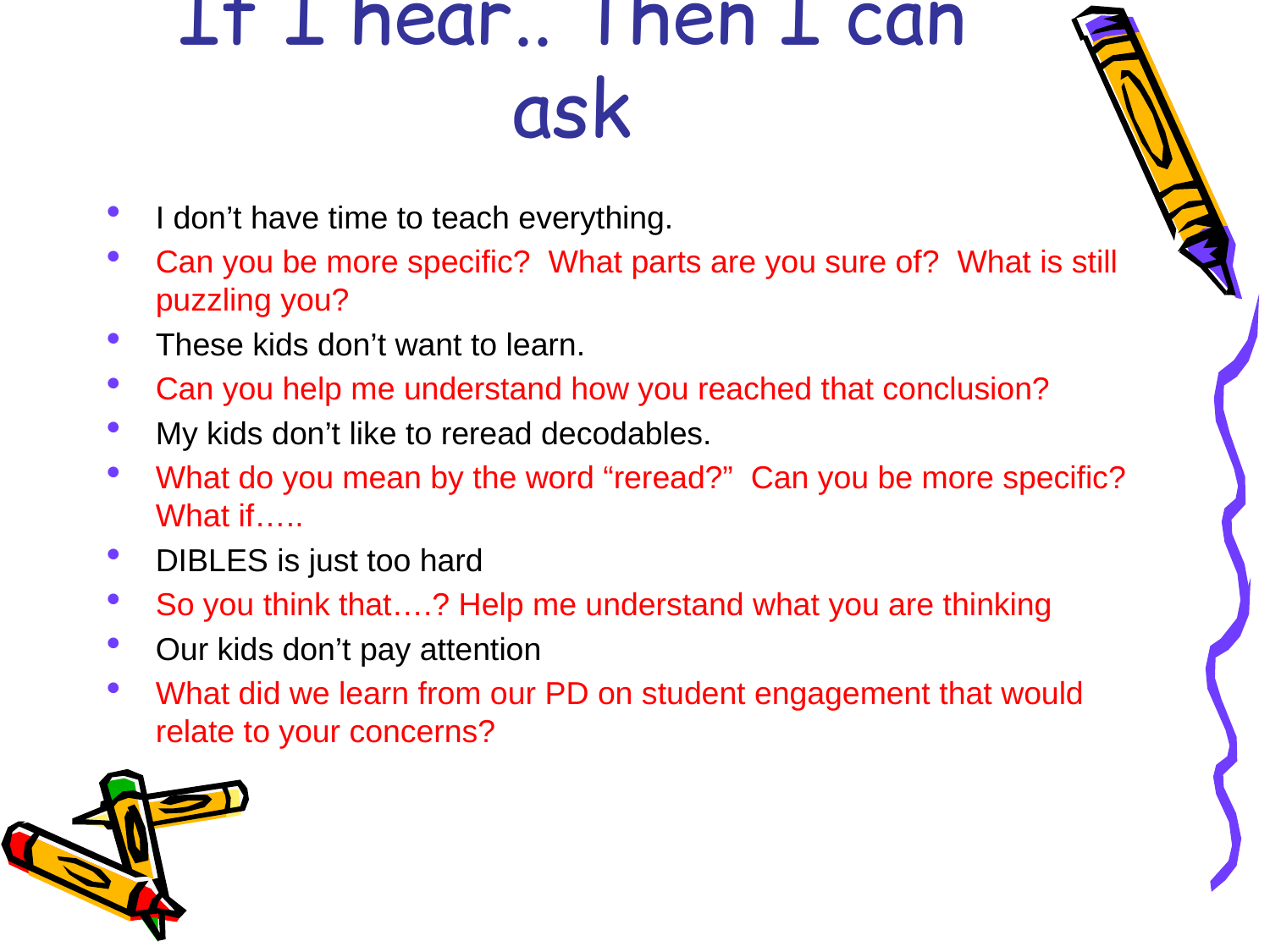

# If I hear.. Then I can ask
I don’t have time to teach everything.
Can you be more specific?  What parts are you sure of?  What is still puzzling you?
These kids don’t want to learn.
Can you help me understand how you reached that conclusion?
My kids don’t like to reread decodables.
What do you mean by the word “reread?”  Can you be more specific? What if…..
DIBLES is just too hard
So you think that….? Help me understand what you are thinking
Our kids don’t pay attention
What did we learn from our PD on student engagement that would relate to your concerns?